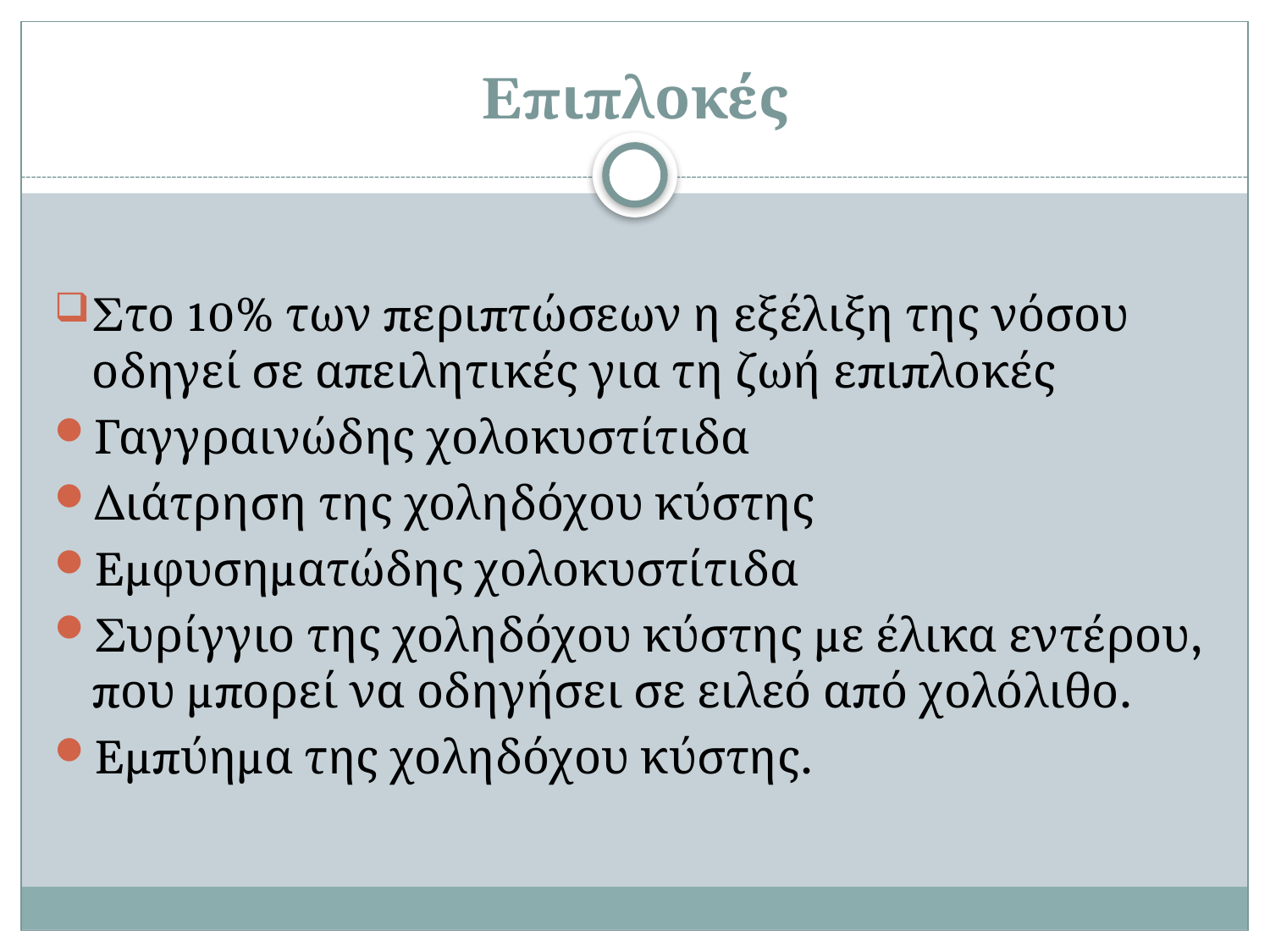

# Επιπλοκές

Στο 10% των περιπτώσεων η εξέλιξη της νόσου οδηγεί σε απειλητικές για τη ζωή επιπλοκές
Γαγγραινώδης χολοκυστίτιδα
Διάτρηση της χοληδόχου κύστης
Εμφυσηματώδης χολοκυστίτιδα
Συρίγγιο της χοληδόχου κύστης με έλικα εντέρου, που μπορεί να οδηγήσει σε ειλεό από χολόλιθο.
Εμπύημα της χοληδόχου κύστης.